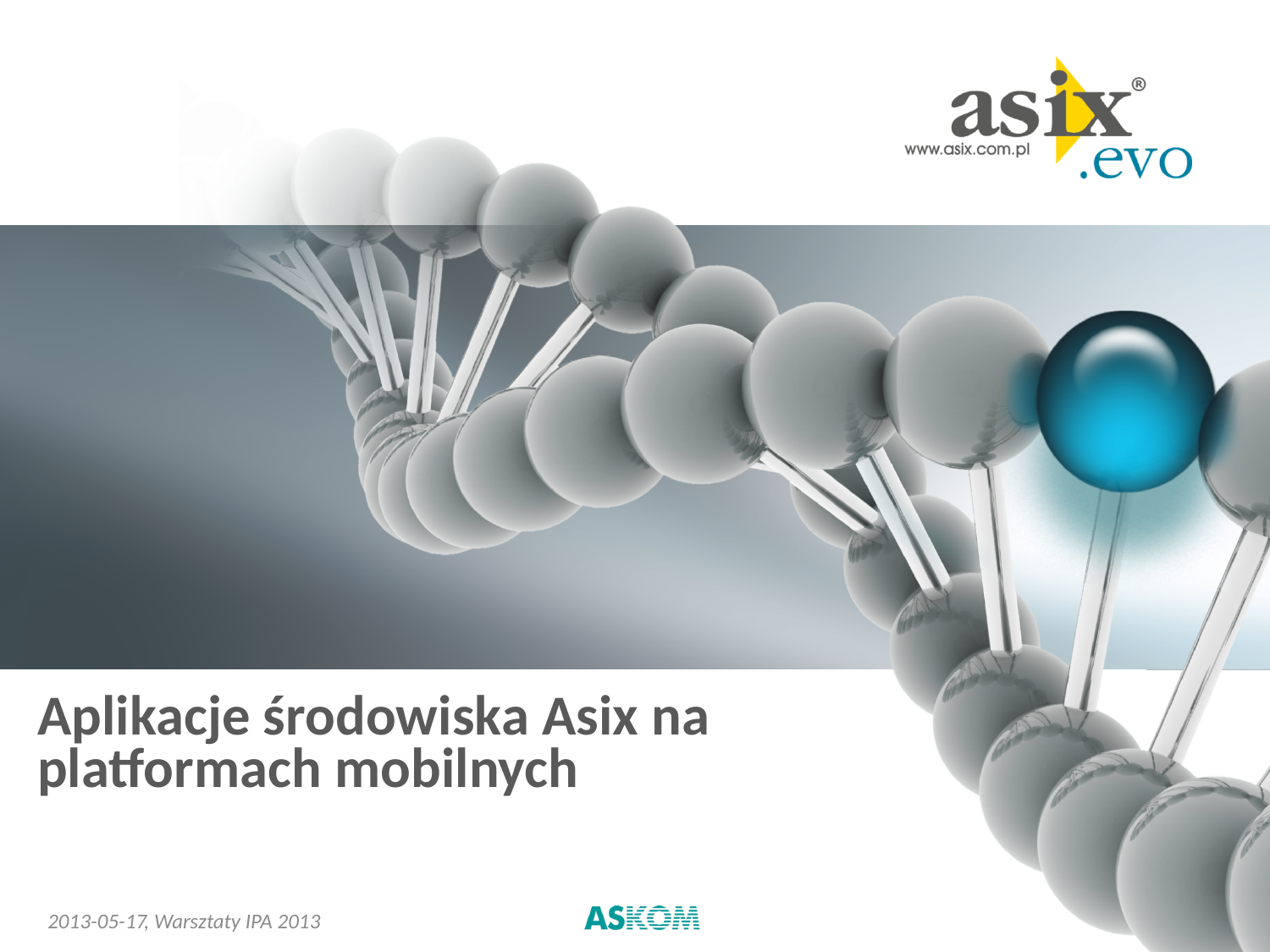

# Aplikacje środowiska Asix na platformach mobilnych
2013-05-17
, Warsztaty IPA 2013